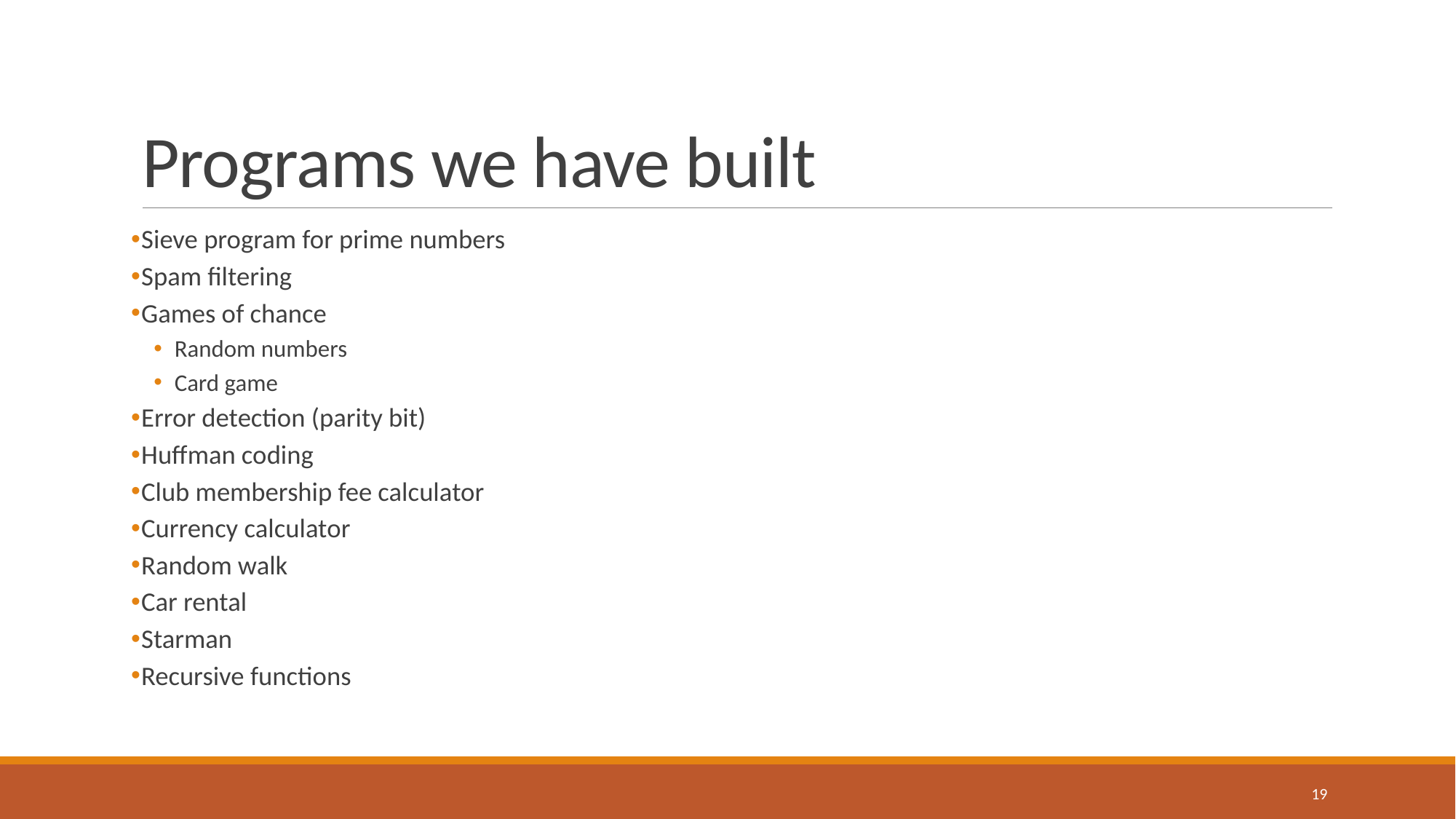

# Programs we have built
Sieve program for prime numbers
Spam filtering
Games of chance
Random numbers
Card game
Error detection (parity bit)
Huffman coding
Club membership fee calculator
Currency calculator
Random walk
Car rental
Starman
Recursive functions

19